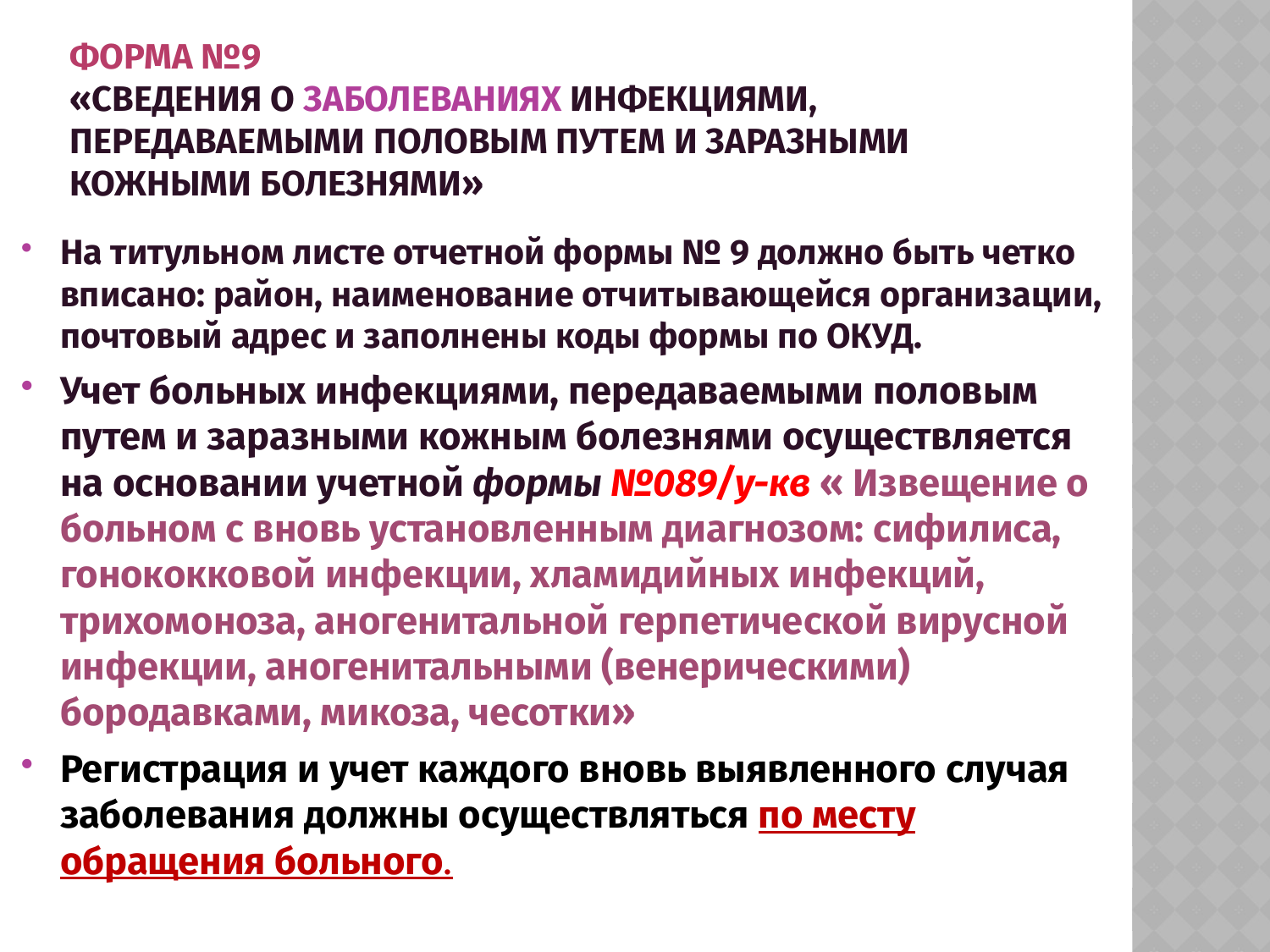

# форма №9 «Сведения о заболеваниях инфекциями, передаваемыми половым путем и заразными кожными болезнями»
На титульном листе отчетной формы № 9 должно быть четко вписано: район, наименование отчитывающейся организации, почтовый адрес и заполнены коды формы по ОКУД.
Учет больных инфекциями, передаваемыми половым путем и заразными кожным болезнями осуществляется на основании учетной формы №089/у-кв « Извещение о больном с вновь установленным диагнозом: сифилиса, гонококковой инфекции, хламидийных инфекций, трихомоноза, аногенитальной герпетической вирусной инфекции, аногенитальными (венерическими) бородавками, микоза, чесотки»
Регистрация и учет каждого вновь выявленного случая заболевания должны осуществляться по месту обращения больного.